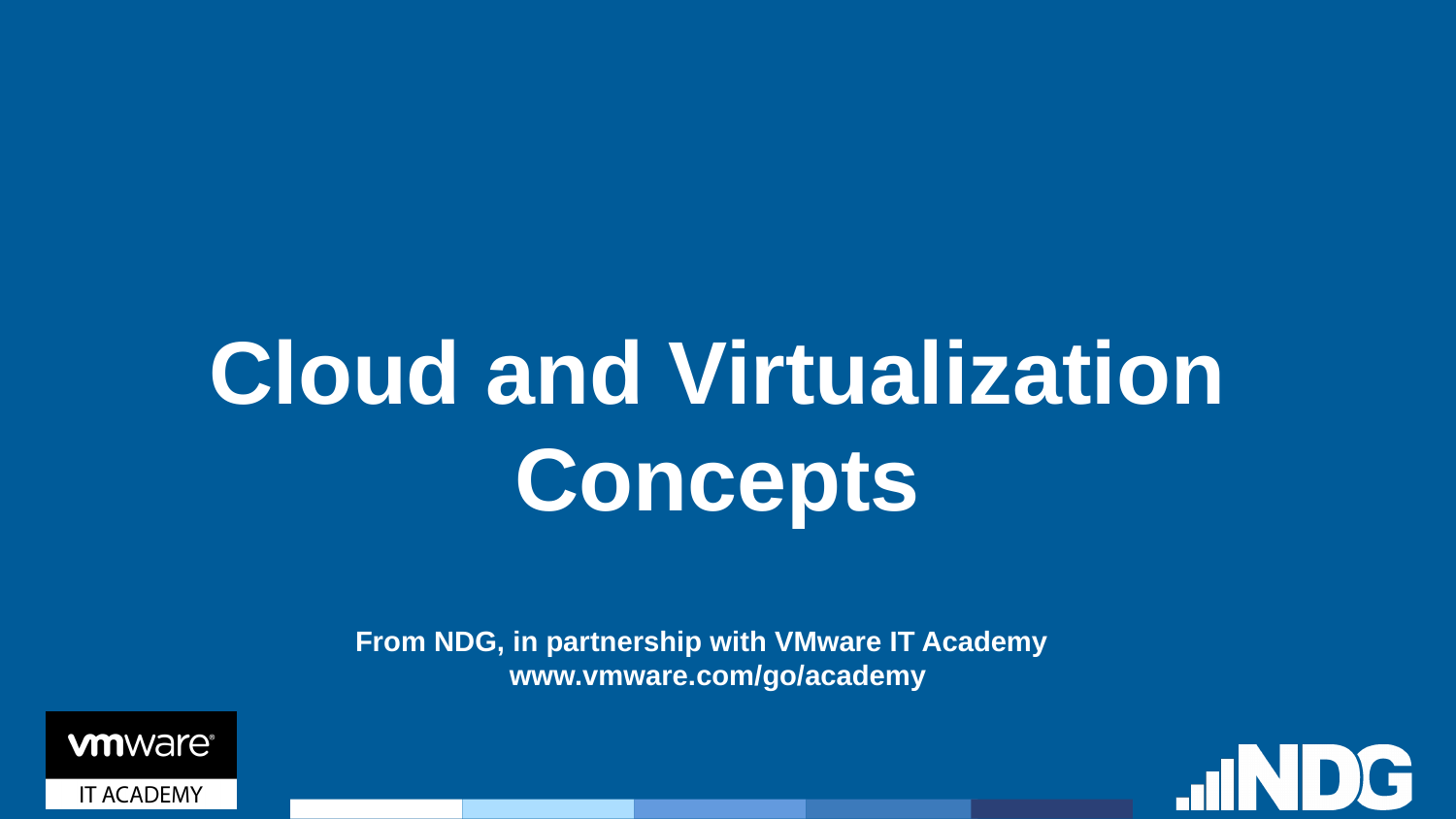

# Cloud and Virtualization Concepts
From NDG, in partnership with VMware IT Academy     www.vmware.com/go/academy